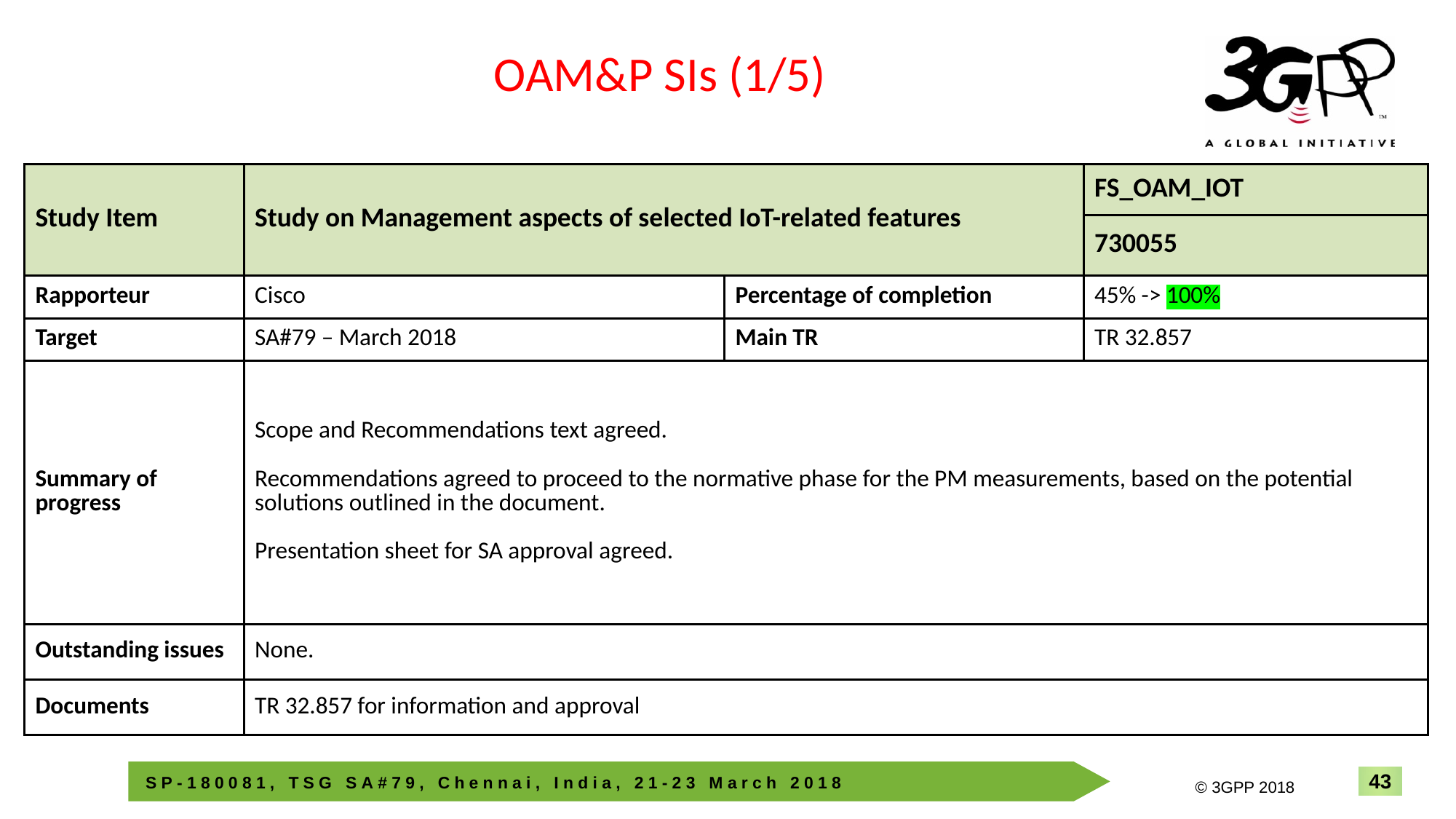

OAM&P SIs (1/5)
| Study Item | Study on Management aspects of selected IoT-related features |  | FS\_OAM\_IOT |
| --- | --- | --- | --- |
|  |  |  | 730055 |
| Rapporteur | Cisco | Percentage of completion | 45% -> 100% |
| Target | SA#79 – March 2018 | Main TR | TR 32.857 |
| Summary of progress | Scope and Recommendations text agreed. Recommendations agreed to proceed to the normative phase for the PM measurements, based on the potential solutions outlined in the document. Presentation sheet for SA approval agreed. |  |  |
| Outstanding issues | None. |  |  |
| Documents | TR 32.857 for information and approval |  |  |